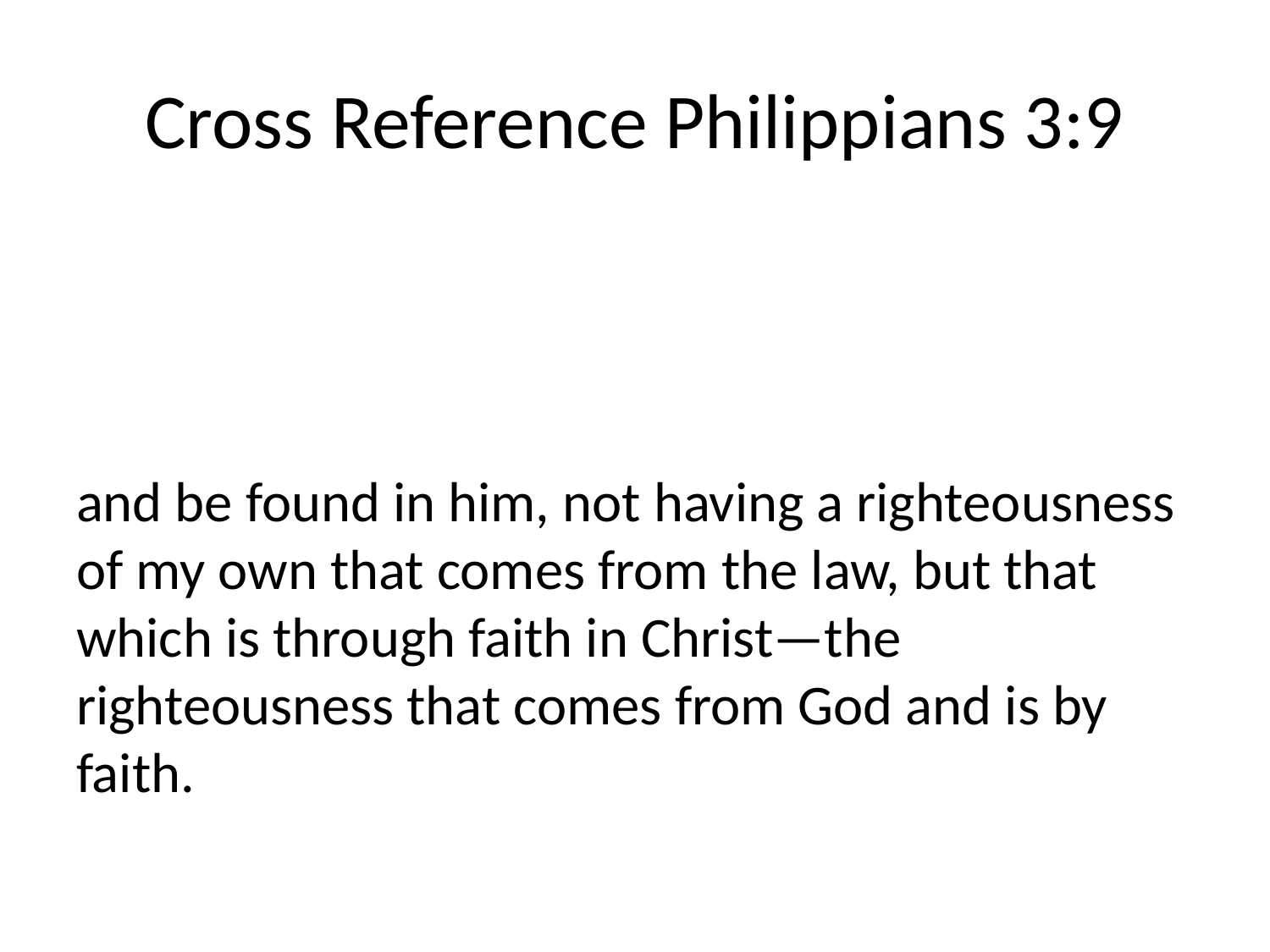

# Cross Reference Philippians 3:9

and be found in him, not having a righteousness of my own that comes from the law, but that which is through faith in Christ—the righteousness that comes from God and is by faith.